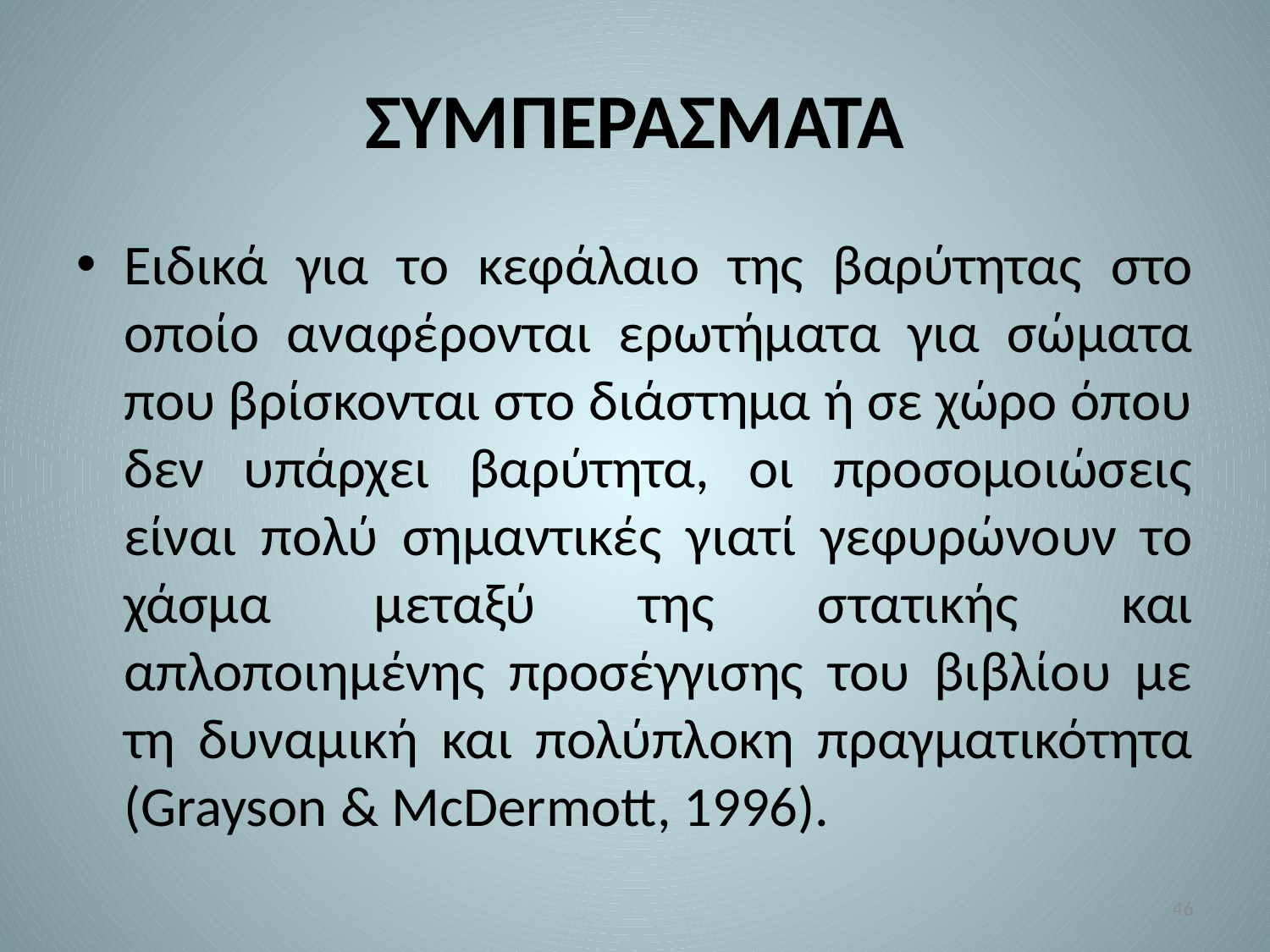

# ΣΥΜΠΕΡΑΣΜΑΤΑ
Ειδικά για το κεφάλαιο της βαρύτητας στο οποίο αναφέρονται ερωτήματα για σώματα που βρίσκονται στο διάστημα ή σε χώρο όπου δεν υπάρχει βαρύτητα, οι προσομοιώσεις είναι πολύ σημαντικές γιατί γεφυρώνουν το χάσμα μεταξύ της στατικής και απλοποιημένης προσέγγισης του βιβλίου με τη δυναμική και πολύπλοκη πραγματικότητα (Grayson & McDermott, 1996).
46